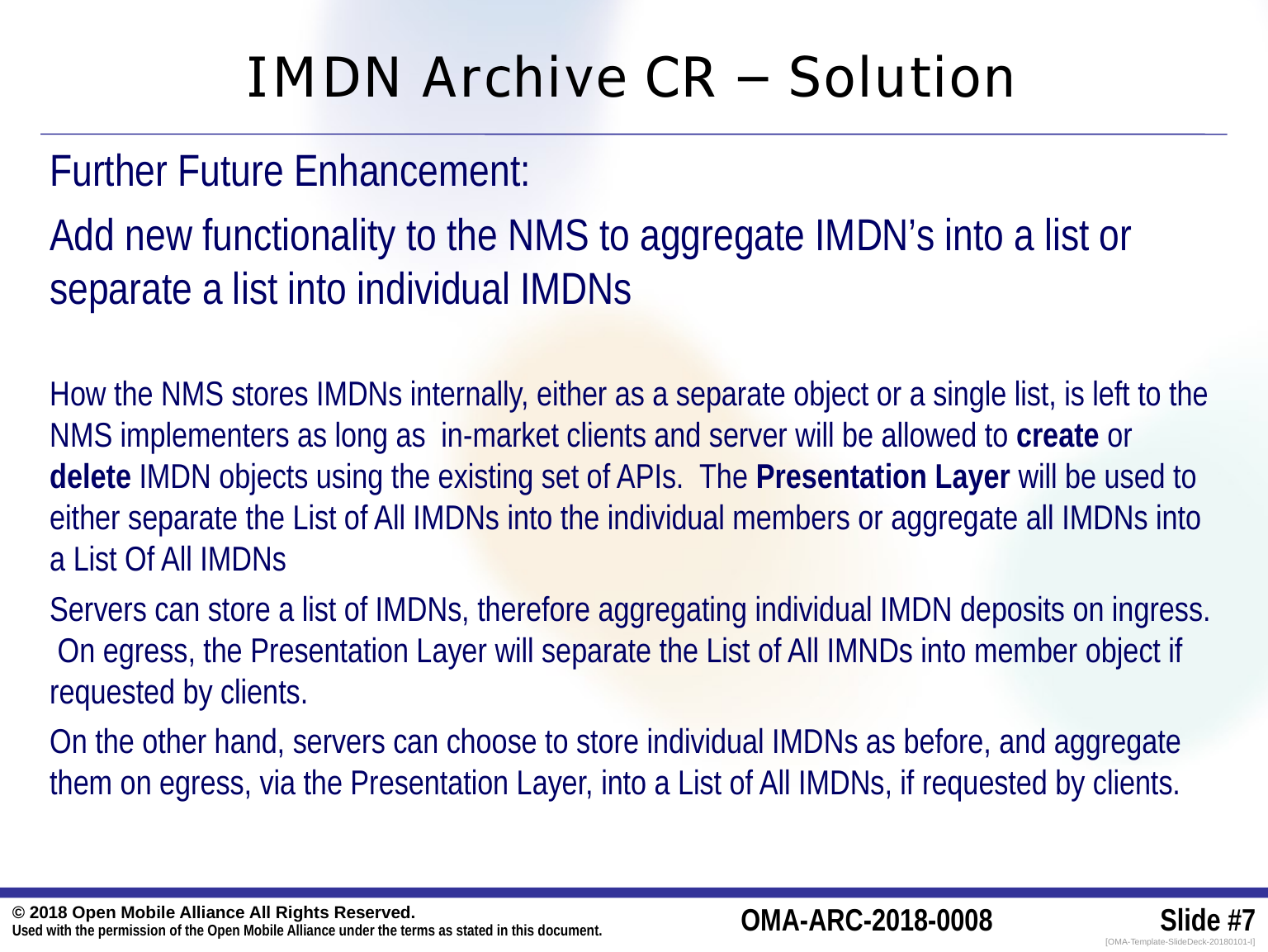

# IMDN Archive CR – Solution
Further Future Enhancement:
Add new functionality to the NMS to aggregate IMDN’s into a list or separate a list into individual IMDNs

How the NMS stores IMDNs internally, either as a separate object or a single list, is left to the NMS implementers as long as  in-market clients and server will be allowed to create or delete IMDN objects using the existing set of APIs.  The Presentation Layer will be used to either separate the List of All IMDNs into the individual members or aggregate all IMDNs into a List Of All IMDNs
Servers can store a list of IMDNs, therefore aggregating individual IMDN deposits on ingress.  On egress, the Presentation Layer will separate the List of All IMNDs into member object if requested by clients.
On the other hand, servers can choose to store individual IMDNs as before, and aggregate them on egress, via the Presentation Layer, into a List of All IMDNs, if requested by clients.